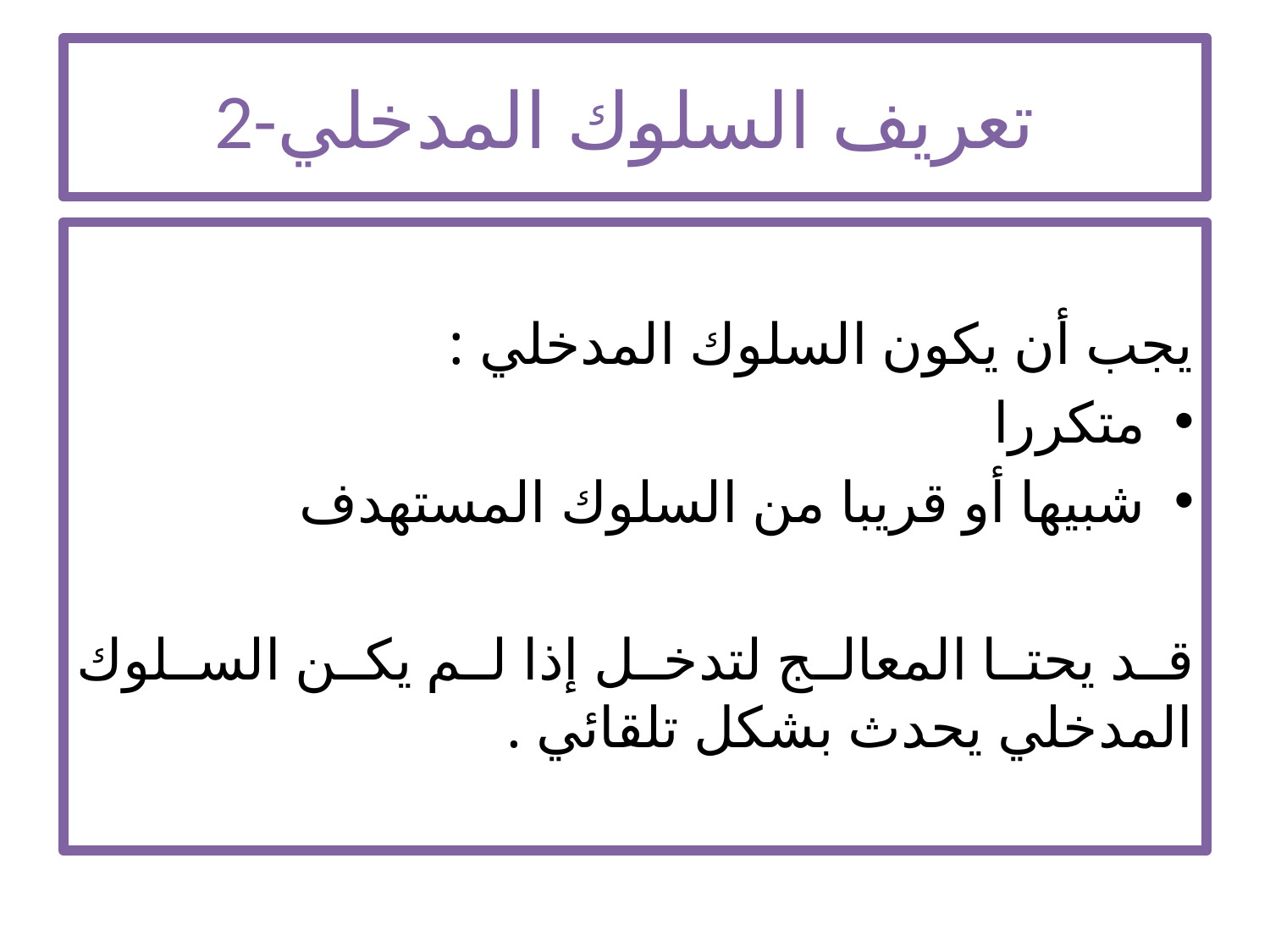

# 2-تعريف السلوك المدخلي

يجب أن يكون السلوك المدخلي :
متكررا
شبيها أو قريبا من السلوك المستهدف

قد يحتا المعالج لتدخل إذا لم يكن السلوك المدخلي يحدث بشكل تلقائي .